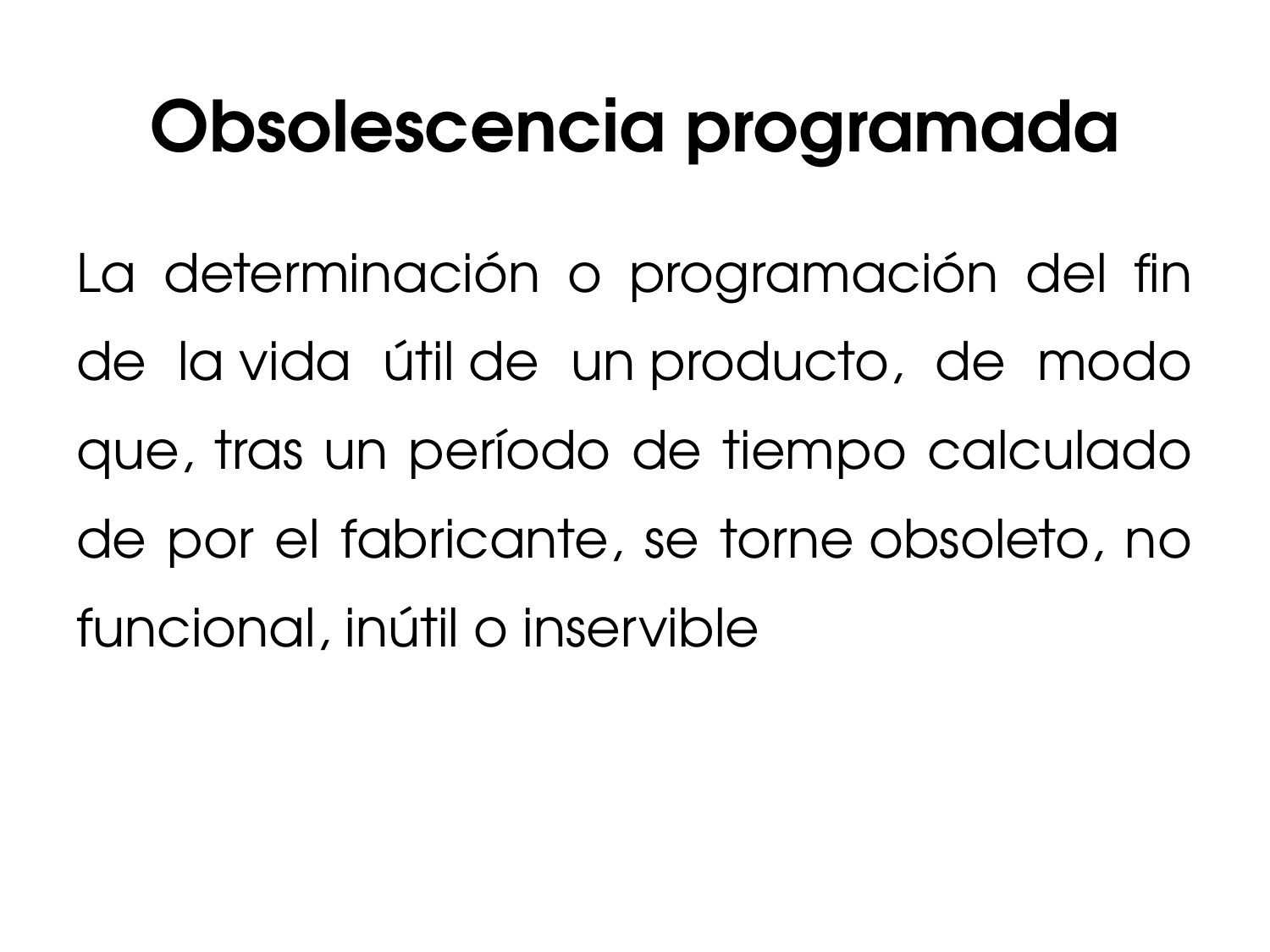

# Obsolescencia programada
La determinación o programación del fin de la vida útil de un producto, de modo que, tras un período de tiempo calculado de por el fabricante, se torne obsoleto, no funcional, inútil o inservible